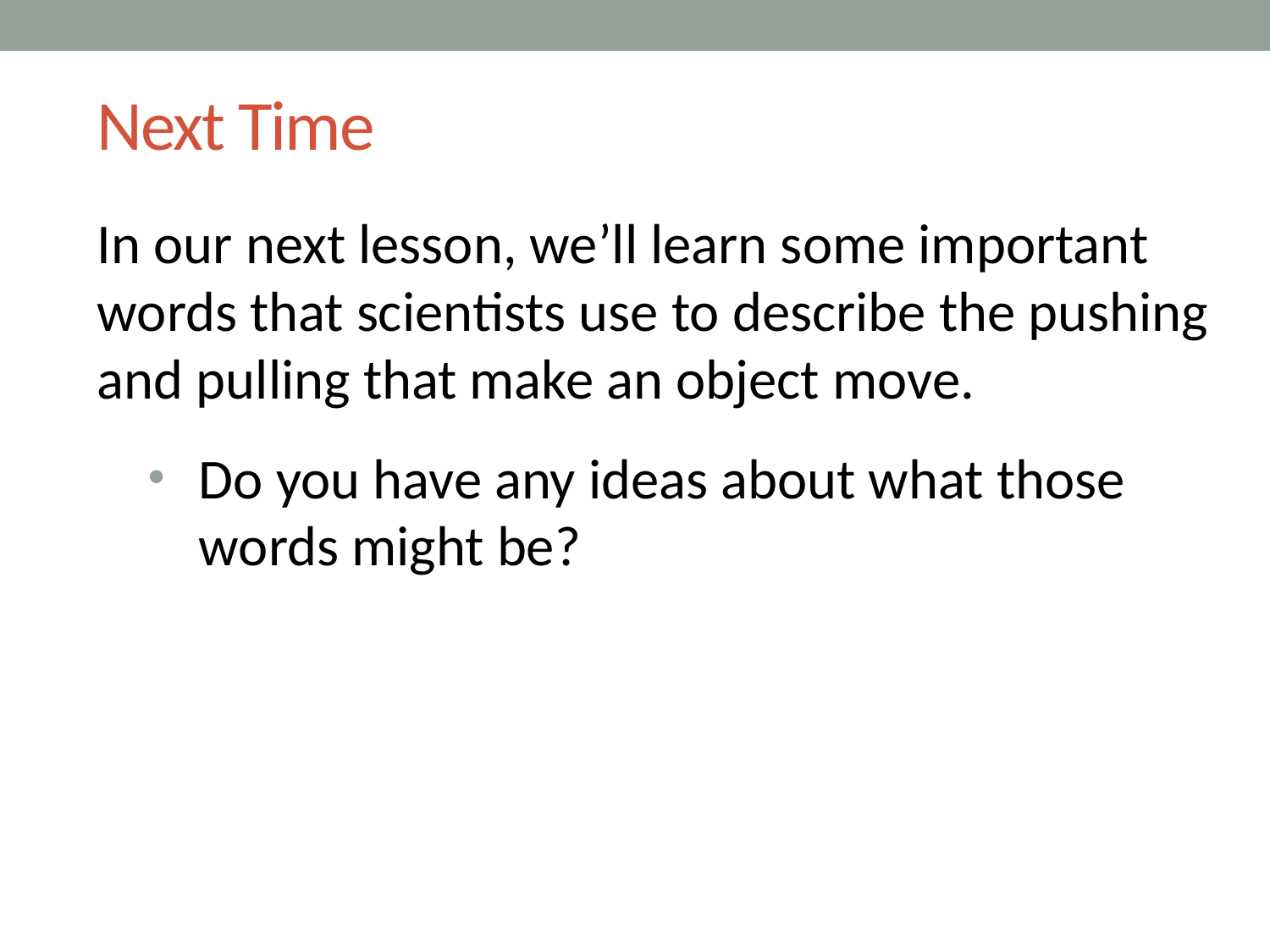

# Next Time
In our next lesson, we’ll learn some important words that scientists use to describe the pushing and pulling that make an object move.
Do you have any ideas about what those words might be?